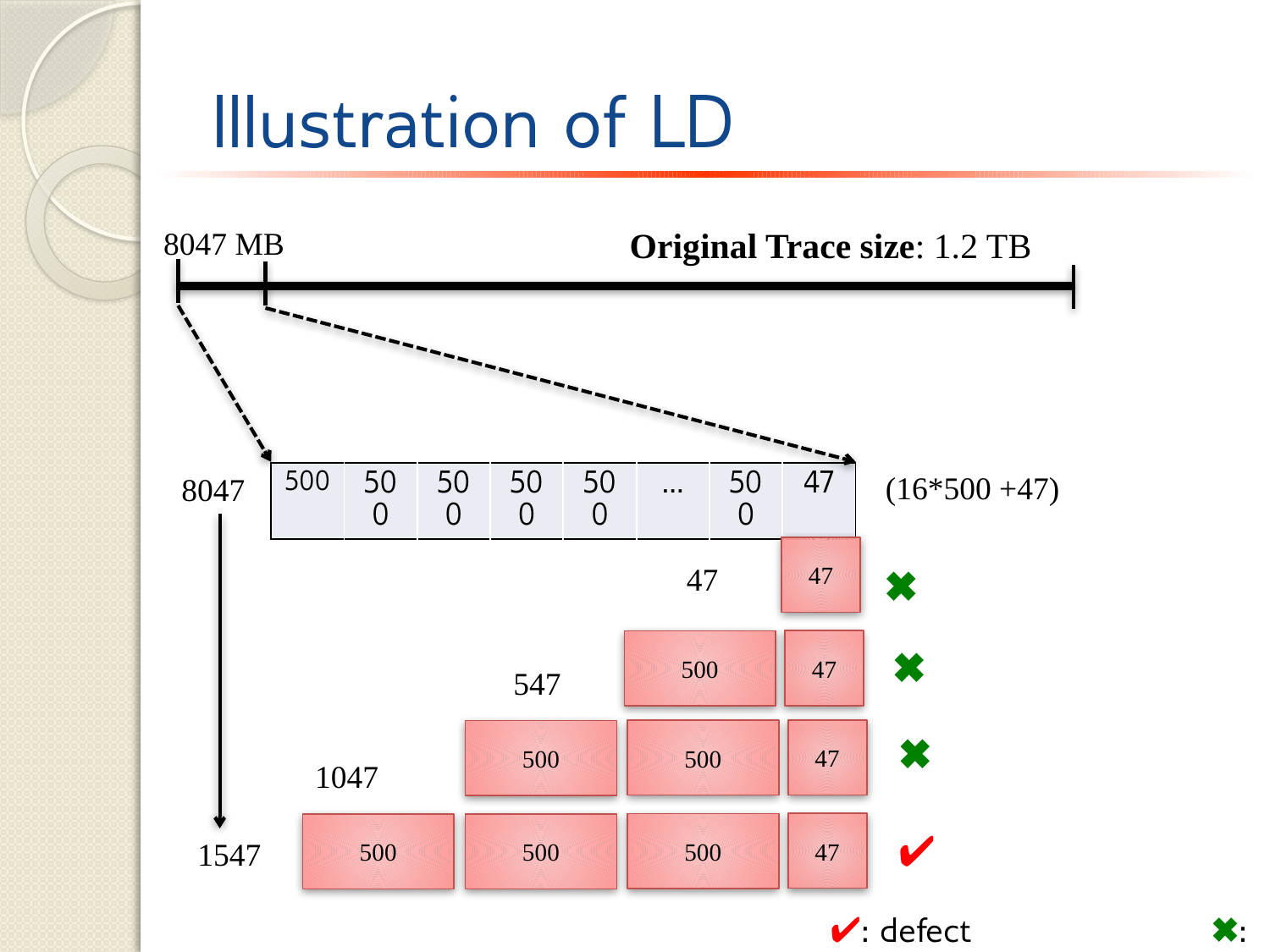

# Illustration of LD
8047 MB
Original Trace size: 1.2 TB
(16*500 +47)
| 500 | 500 | 500 | 500 | 500 | … | 500 | 47 |
| --- | --- | --- | --- | --- | --- | --- | --- |
8047
47
47
✖
47
500
✖
547
47
500
500
✖
1047
47
500
500
500
✔
1547
✔: defect		✖: No defect